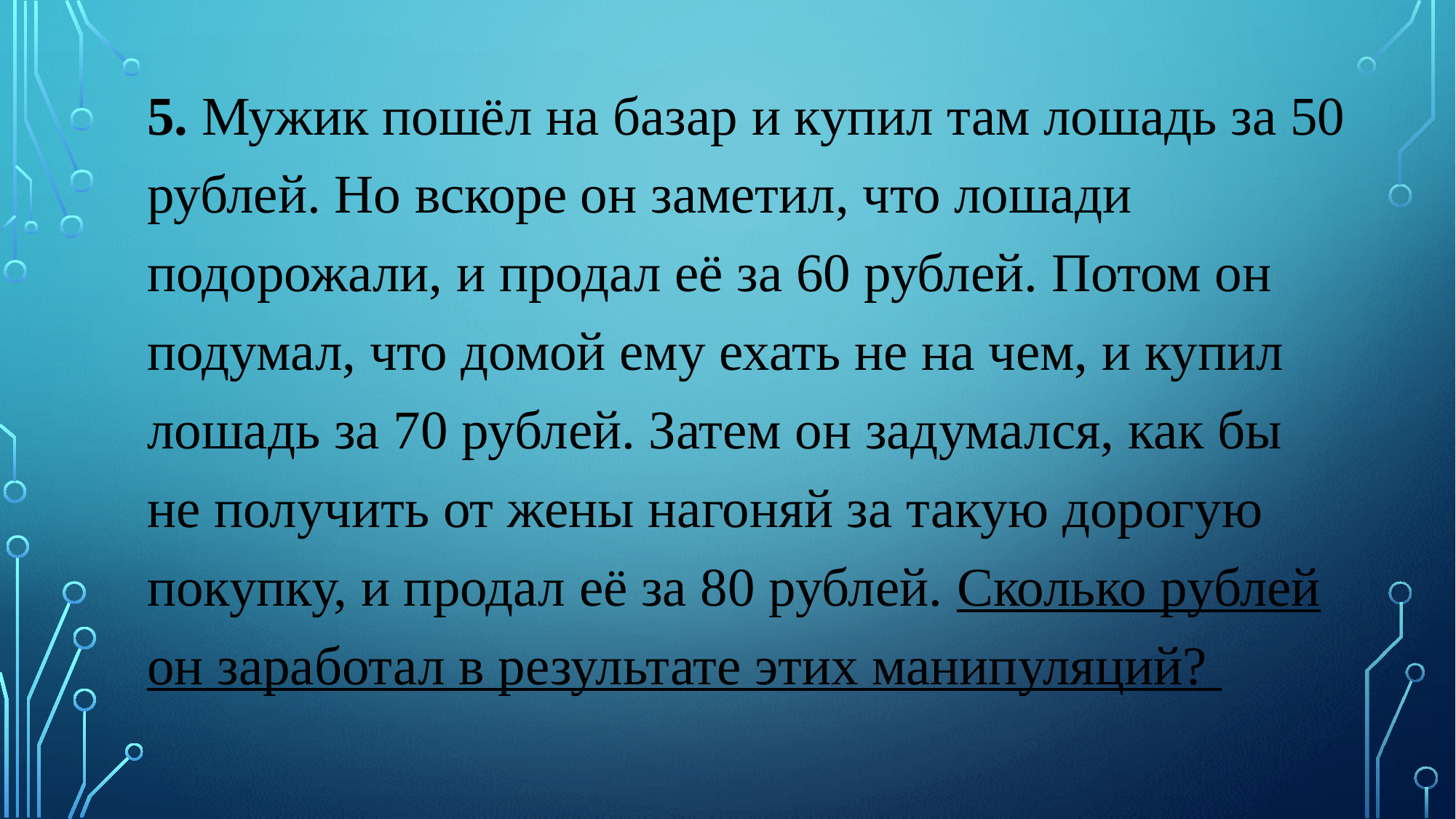

5. Мужик пошёл на базар и купил там лошадь за 50 рублей. Но вскоре он заметил, что лошади подорожали, и продал её за 60 рублей. Потом он подумал, что домой ему ехать не на чем, и купил лошадь за 70 рублей. Затем он задумался, как бы не получить от жены нагоняй за такую дорогую покупку, и продал её за 80 рублей. Сколько рублей он заработал в результате этих манипуляций?